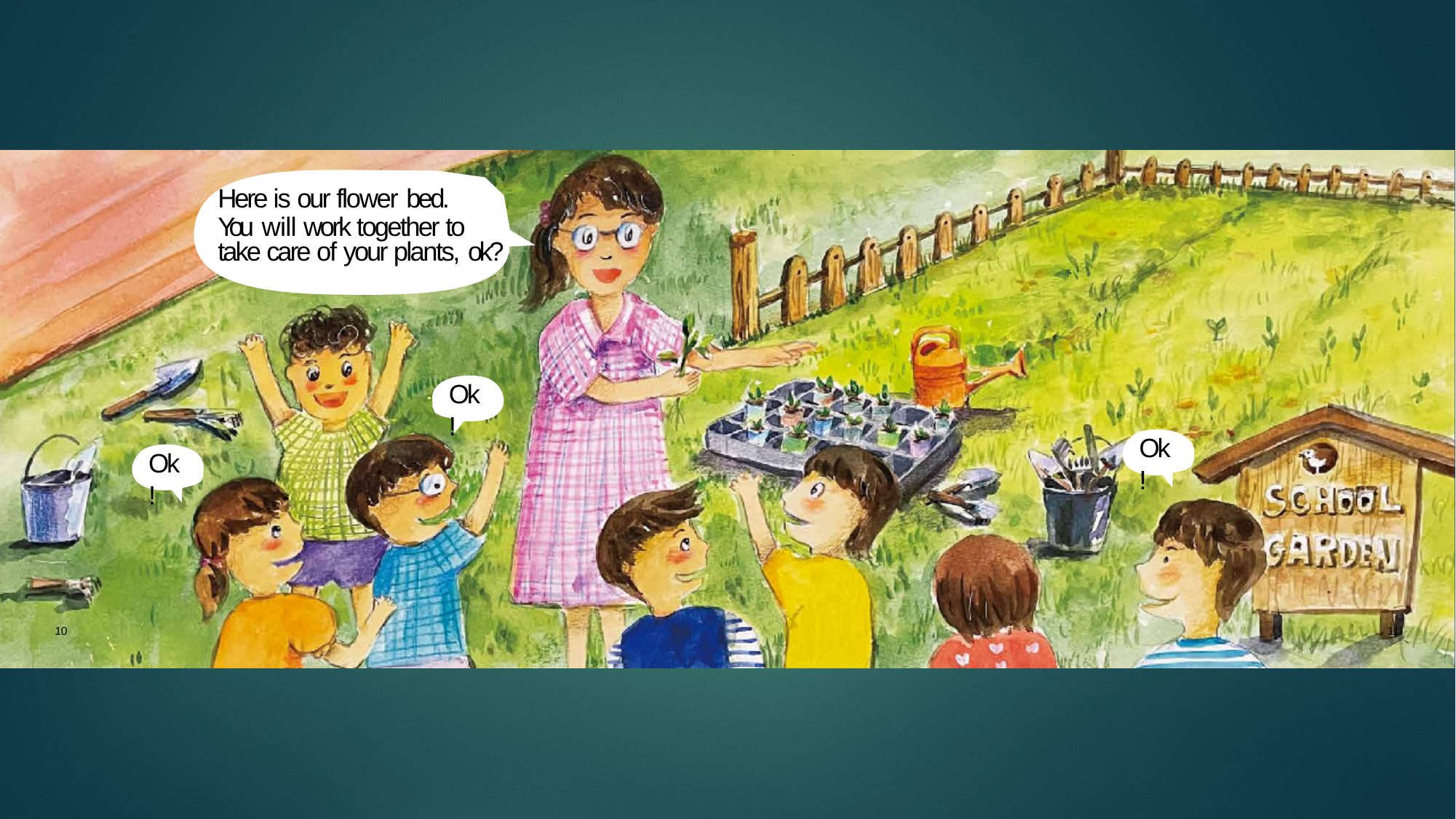

Here is our flower bed.
You will work together to  take care of your plants, ok?

Ok!

Ok!

Ok!
10
11